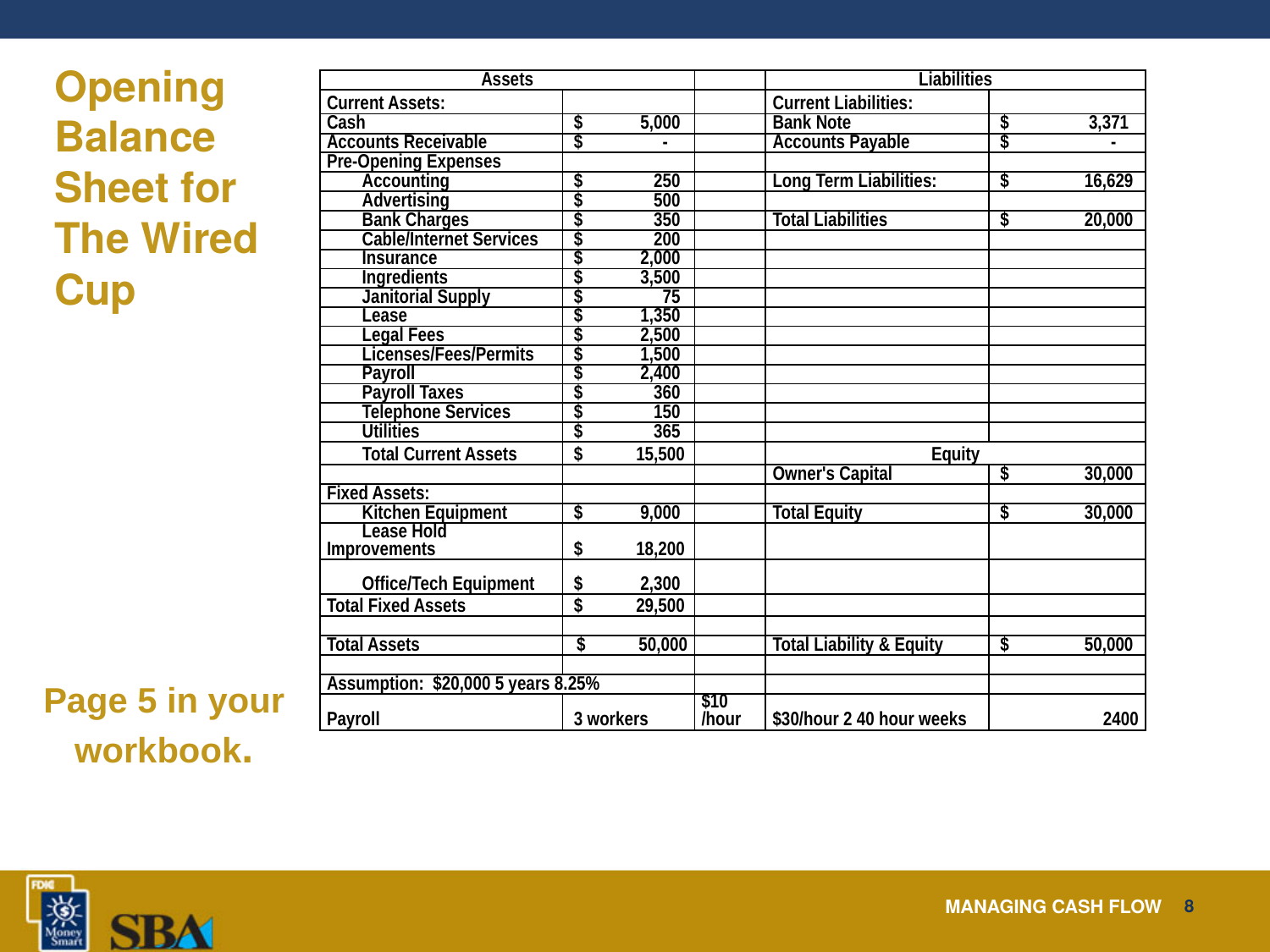

# Opening Balance Sheet for The Wired Cup
| Assets |  |  | Liabilities |  |
| --- | --- | --- | --- | --- |
| Current Assets: |  |  | Current Liabilities: |  |
| Cash | $ 5,000 |  | Bank Note | $ 3,371 |
| Accounts Receivable | $ - |  | Accounts Payable | $ - |
| Pre-Opening Expenses |  |  |  |  |
| Accounting | $ 250 |  | Long Term Liabilities: | $ 16,629 |
| Advertising | $ 500 |  |  |  |
| Bank Charges | $ 350 |  | Total Liabilities | $ 20,000 |
| Cable/Internet Services | $ 200 |  |  |  |
| Insurance | $ 2,000 |  |  |  |
| Ingredients | $ 3,500 |  |  |  |
| Janitorial Supply | $ 75 |  |  |  |
| Lease | $ 1,350 |  |  |  |
| Legal Fees | $ 2,500 |  |  |  |
| Licenses/Fees/Permits | $ 1,500 |  |  |  |
| Payroll | $ 2,400 |  |  |  |
| Payroll Taxes | $ 360 |  |  |  |
| Telephone Services | $ 150 |  |  |  |
| Utilities | $ 365 |  |  |  |
| Total Current Assets | $ 15,500 |  | Equity |  |
|  |  |  | Owner's Capital | $ 30,000 |
| Fixed Assets: |  |  |  |  |
| Kitchen Equipment | $ 9,000 |  | Total Equity | $ 30,000 |
| Lease Hold Improvements | $ 18,200 |  |  |  |
| Office/Tech Equipment | $ 2,300 |  |  |  |
| Total Fixed Assets | $ 29,500 |  |  |  |
|  |  |  |  |  |
| Total Assets | $ 50,000 |  | Total Liability & Equity | $ 50,000 |
|  |  |  |  |  |
| Assumption: $20,000 5 years 8.25% |  |  |  |  |
| Payroll | 3 workers | $10 /hour | $30/hour 2 40 hour weeks | 2400 |
Page 5 in your workbook.